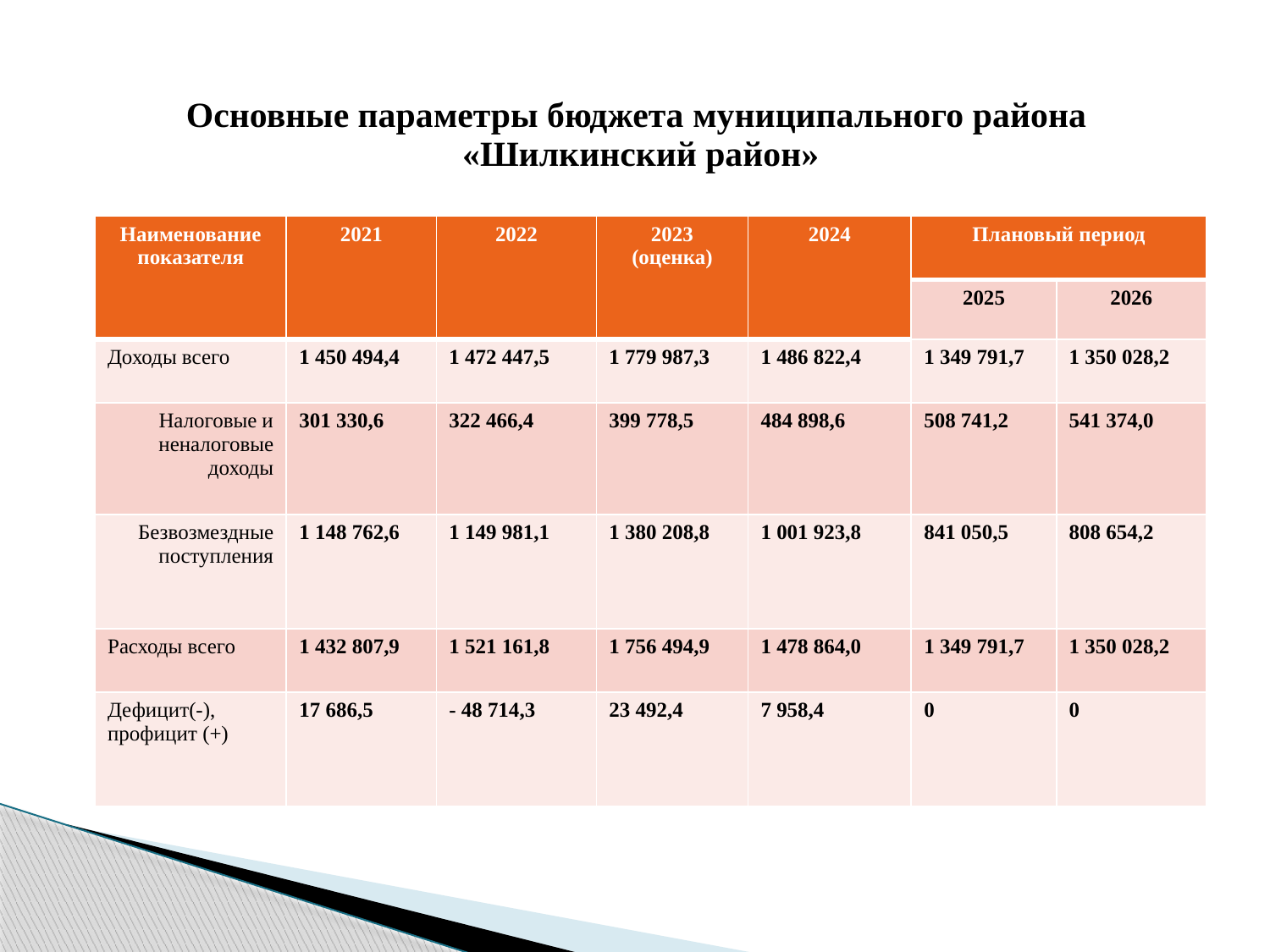

# Основные параметры бюджета муниципального района «Шилкинский район»
| Наименование показателя | 2021 | 2022 | 2023 (оценка) | 2024 | Плановый период |  |
| --- | --- | --- | --- | --- | --- | --- |
|  |  |  |  |  | 2025 | 2026 |
| Доходы всего | 1 450 494,4 | 1 472 447,5 | 1 779 987,3 | 1 486 822,4 | 1 349 791,7 | 1 350 028,2 |
| Налоговые и неналоговые доходы | 301 330,6 | 322 466,4 | 399 778,5 | 484 898,6 | 508 741,2 | 541 374,0 |
| Безвозмездные поступления | 1 148 762,6 | 1 149 981,1 | 1 380 208,8 | 1 001 923,8 | 841 050,5 | 808 654,2 |
| Расходы всего | 1 432 807,9 | 1 521 161,8 | 1 756 494,9 | 1 478 864,0 | 1 349 791,7 | 1 350 028,2 |
| Дефицит(-), профицит (+) | 17 686,5 | - 48 714,3 | 23 492,4 | 7 958,4 | 0 | 0 |